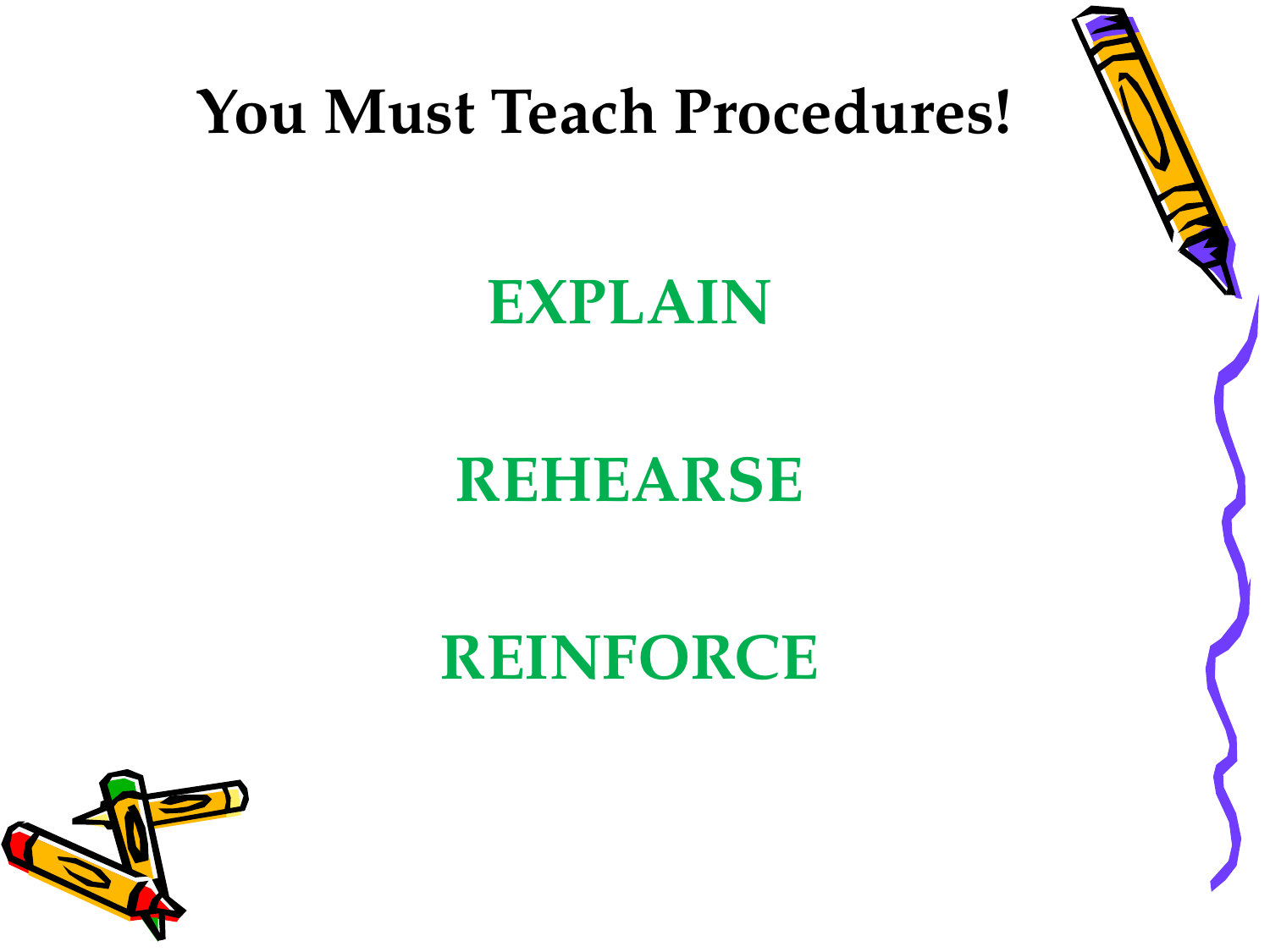

# You Must Teach Procedures!
EXPLAIN

REHEARSE

REINFORCE